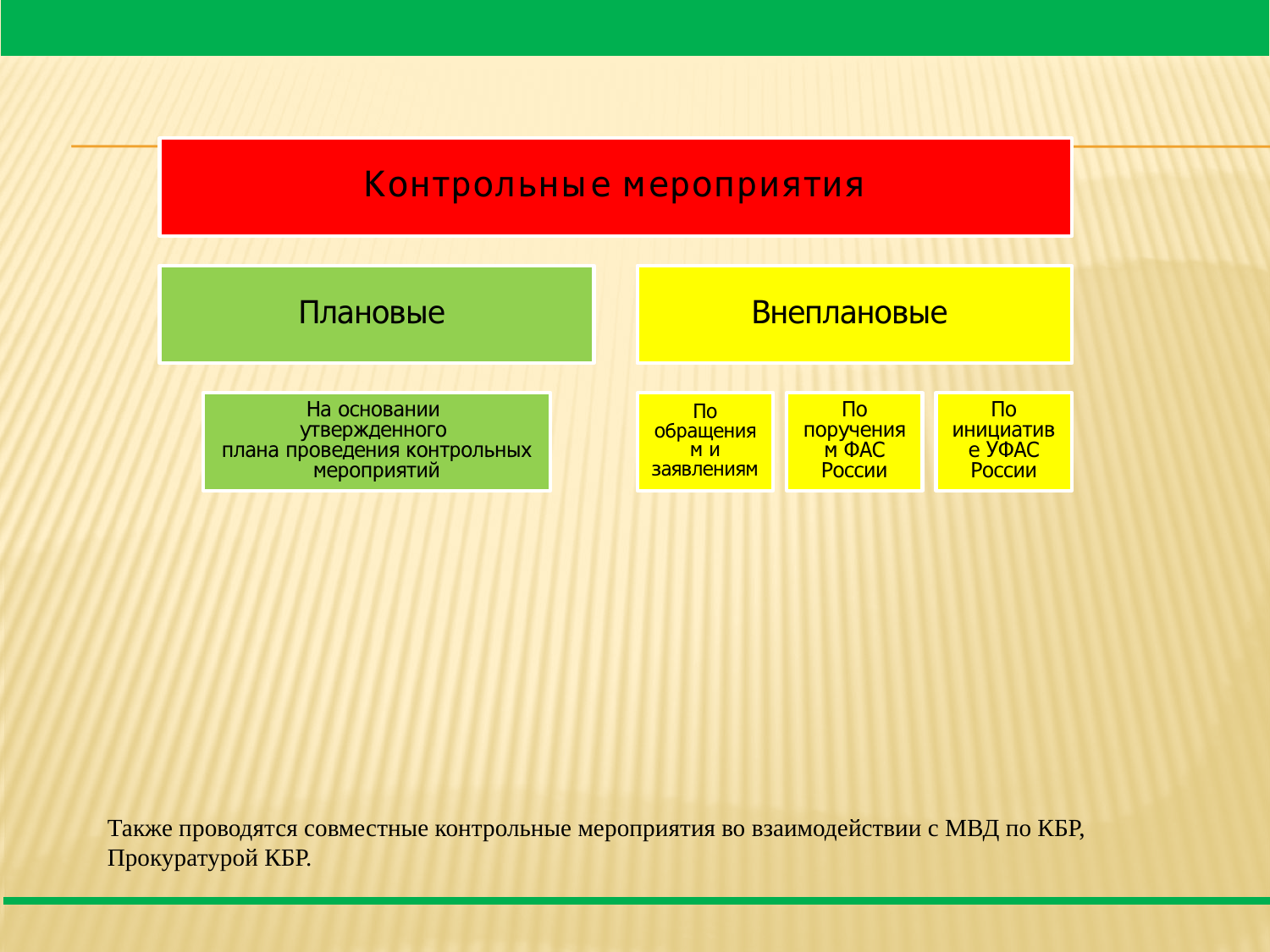

Контрольные мероприятия
Плановые
На основании
утвержденного
плана проведения контрольных мероприятий
Внеплановые
По обращениям и заявлениям
По поручениям ФАС России
По инициативе УФАС России
Также проводятся совместные контрольные мероприятия во взаимодействии с МВД по КБР, Прокуратурой КБР.